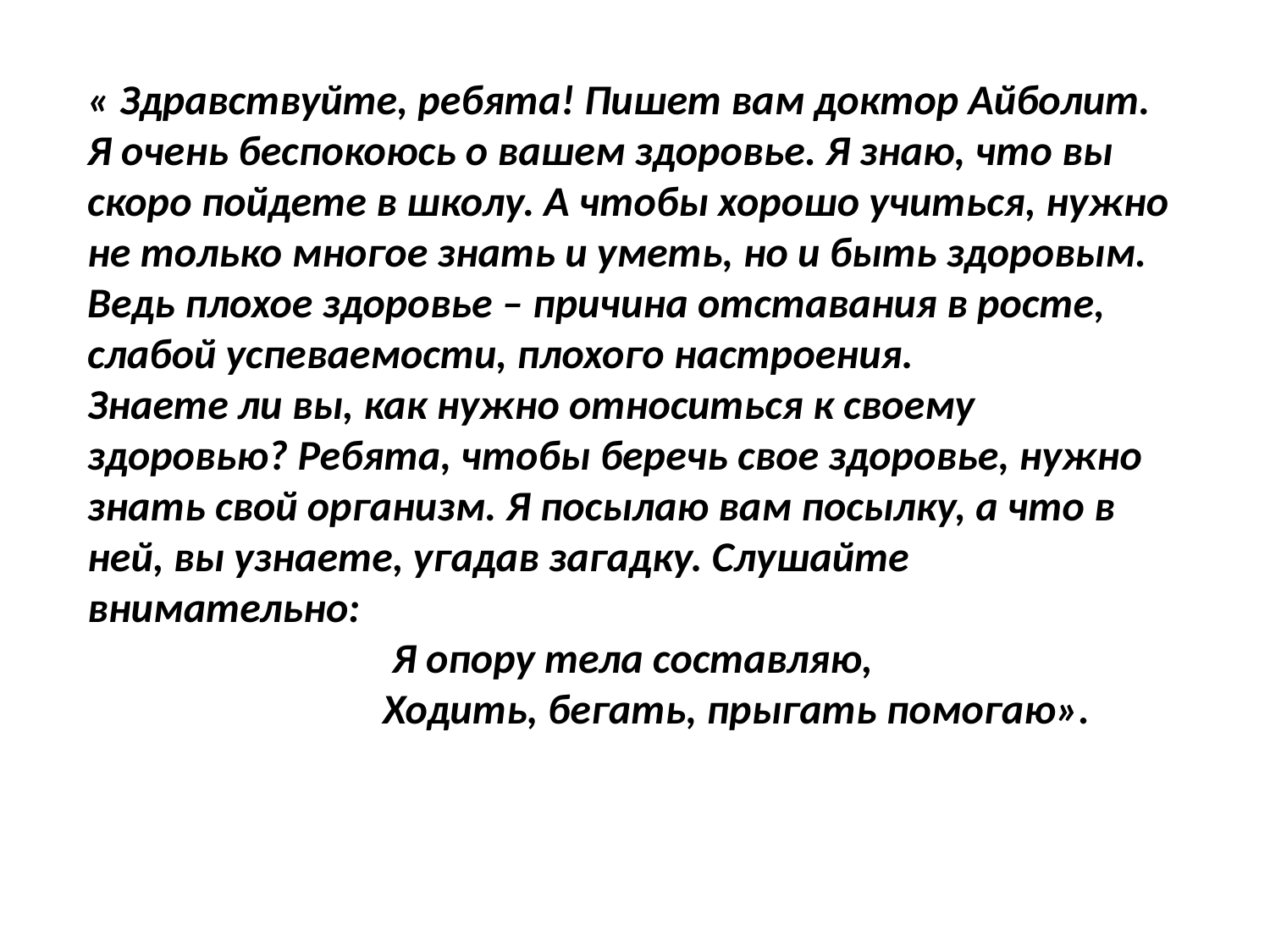

« Здравствуйте, ребята! Пишет вам доктор Айболит. Я очень беспокоюсь о вашем здоровье. Я знаю, что вы скоро пойдете в школу. А чтобы хорошо учиться, нужно не только многое знать и уметь, но и быть здоровым. Ведь плохое здоровье – причина отставания в росте, слабой успеваемости, плохого настроения.
Знаете ли вы, как нужно относиться к своему здоровью? Ребята, чтобы беречь свое здоровье, нужно знать свой организм. Я посылаю вам посылку, а что в ней, вы узнаете, угадав загадку. Слушайте внимательно:
                                Я опору тела составляю,
                               Ходить, бегать, прыгать помогаю».